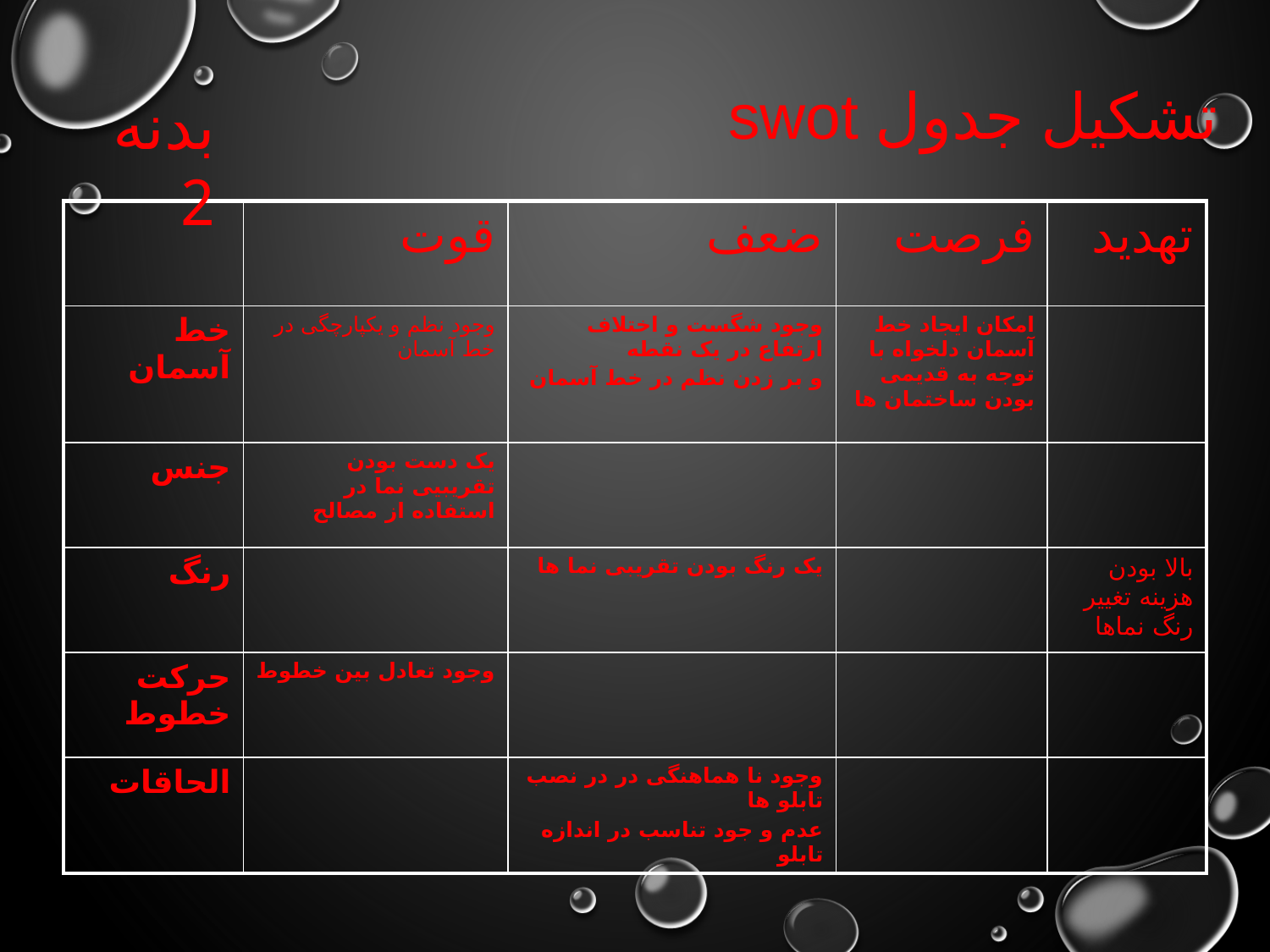

تشکیل جدول swot
بدنه 2
|  | قوت | ضعف | فرصت | تهدید |
| --- | --- | --- | --- | --- |
| خط آسمان | وجود نظم و یکپارچگی در خط آسمان | وجود شگست و اختلاف ارتفاع در یک نقطه و بر زدن نظم در خط آسمان | امکان ایجاد خط آسمان دلخواه با توجه به قدیمی بودن ساختمان ها |  |
| جنس | یک دست بودن تقریبیی نما در استفاده از مصالح |  |  |  |
| رنگ |  | یک رنگ بودن تقریبی نما ها |  | بالا بودن هزینه تغییر رنگ نماها |
| حرکت خطوط | وجود تعادل بین خطوط |  |  |  |
| الحاقات |  | وجود نا هماهنگی در در نصب تابلو ها عدم و جود تناسب در اندازه تابلو |  |  |